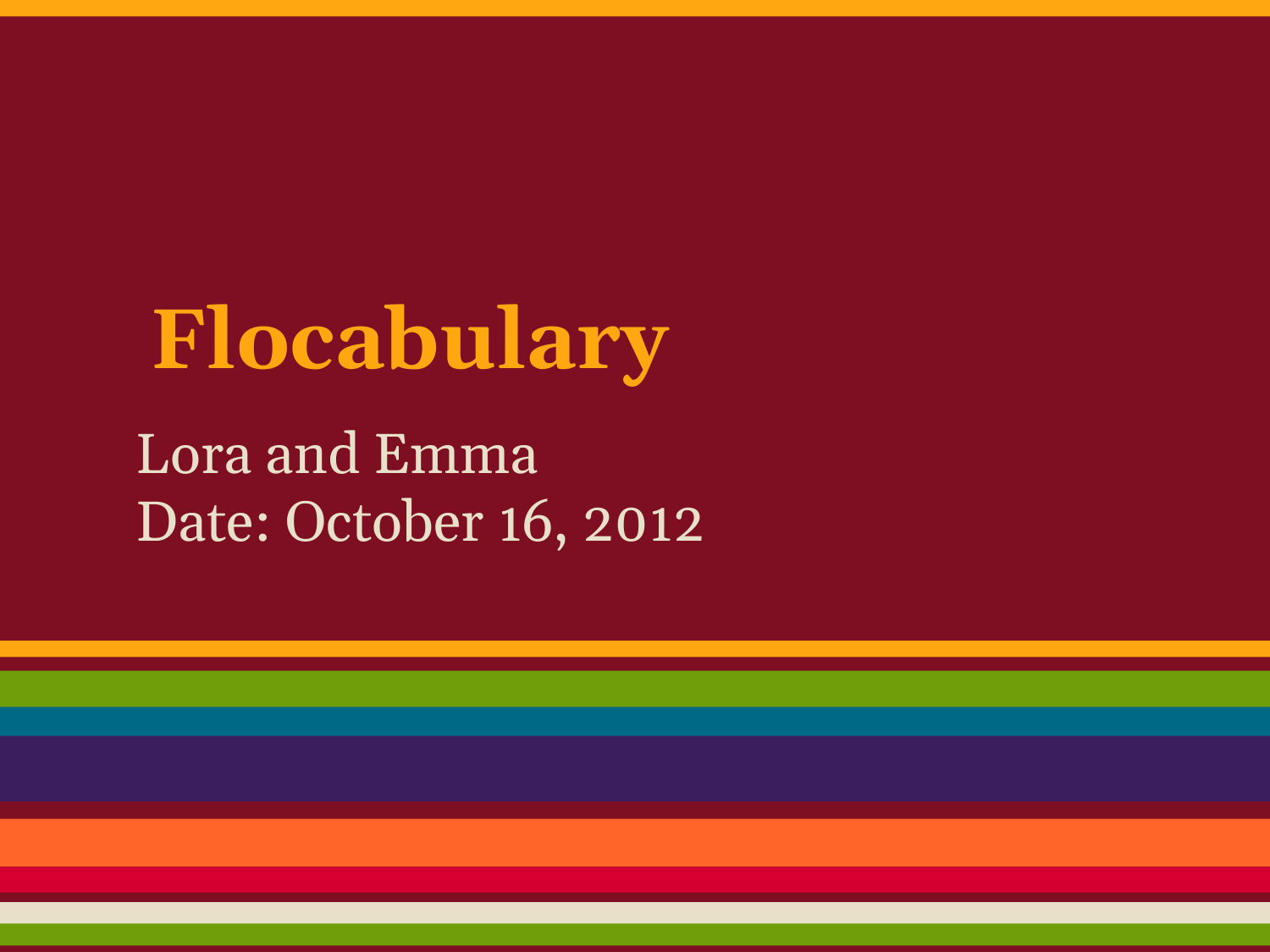

# Flocabulary
Lora and Emma
Date: October 16, 2012